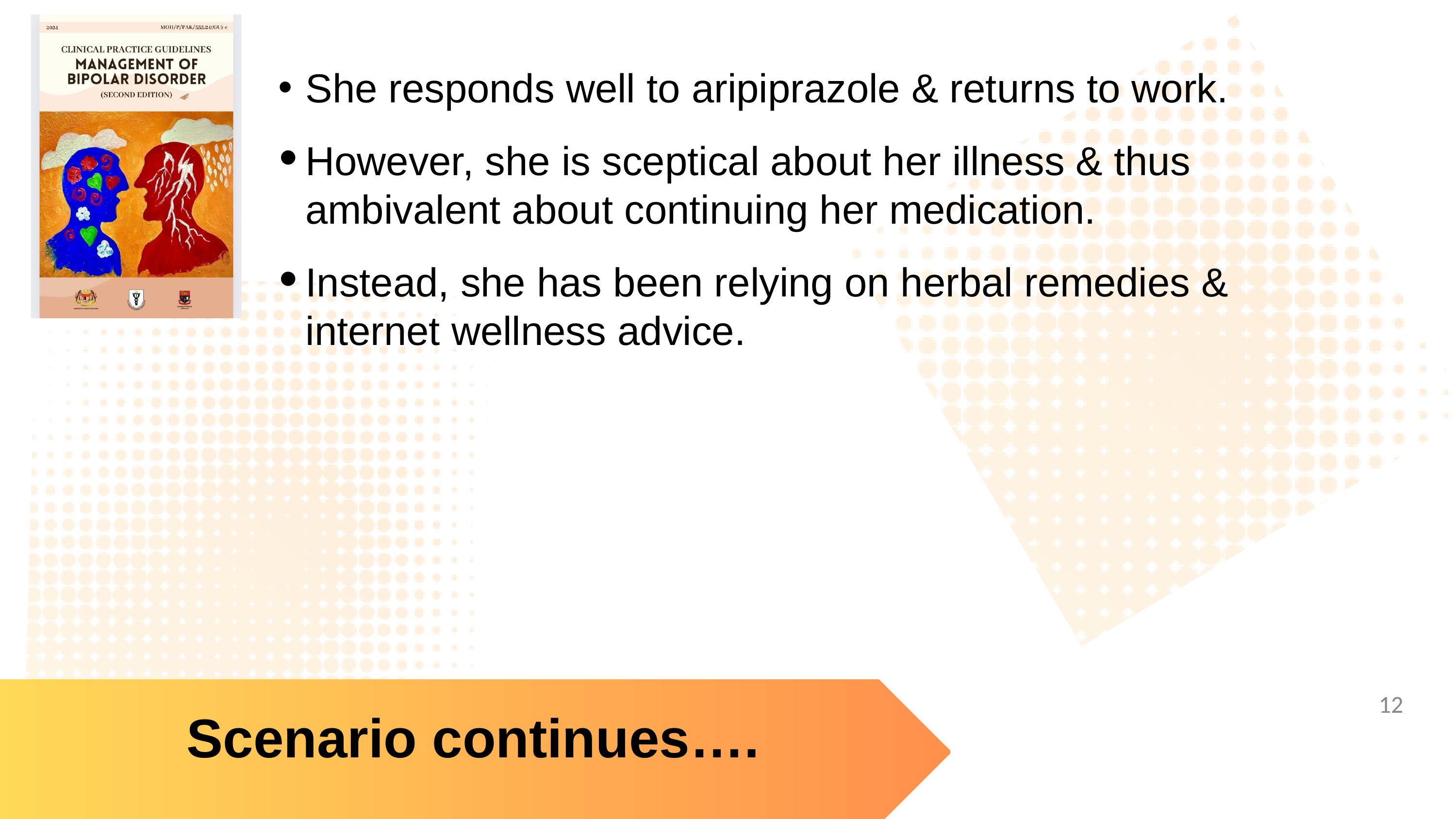

She responds well to aripiprazole & returns to work.

However, she is sceptical about her illness & thus ambivalent about continuing her medication.

Instead, she has been relying on herbal remedies & internet wellness advice.

12
Scenario continues….